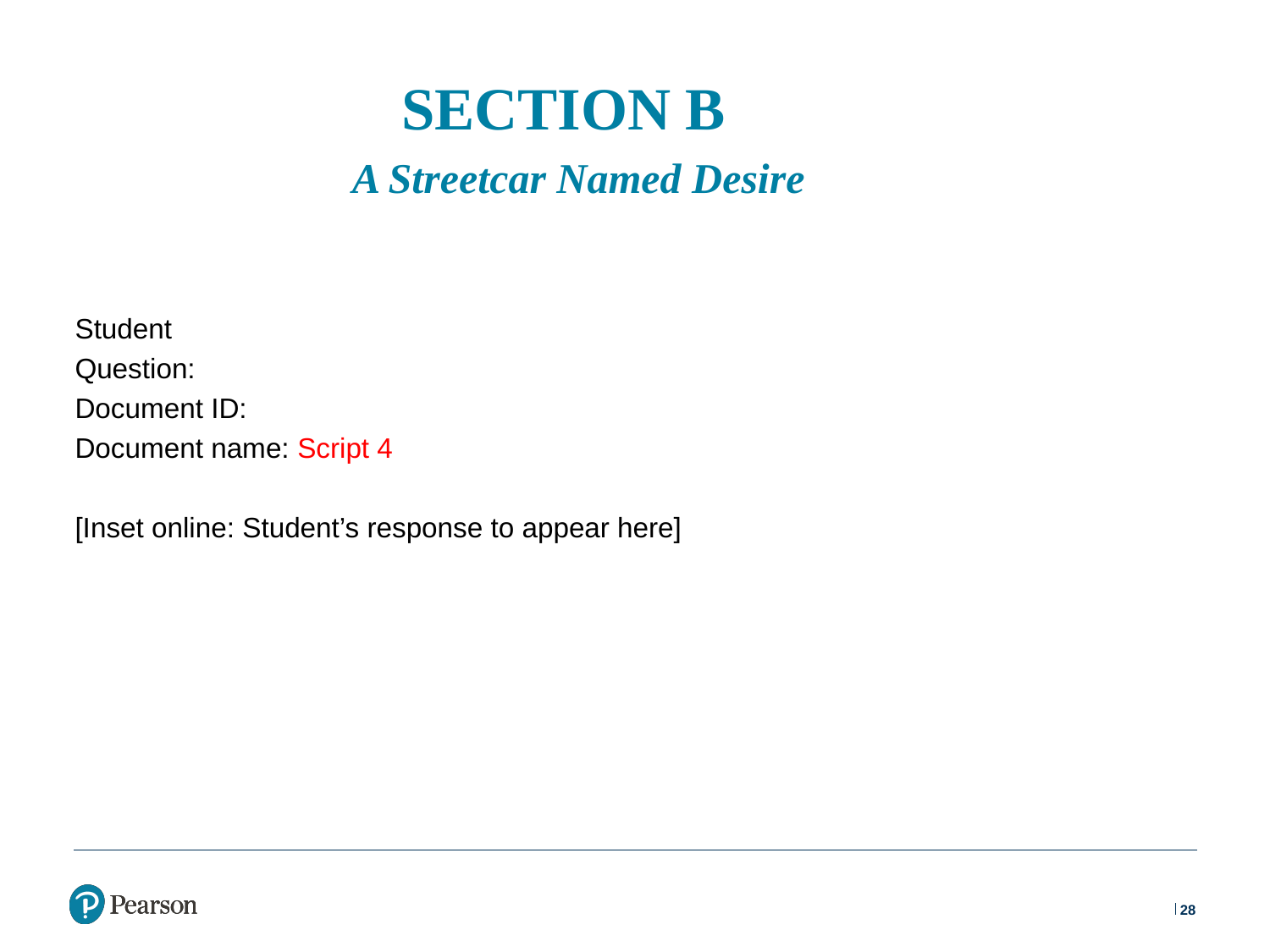

# SECTION B A Streetcar Named Desire
Student
Question:
Document ID:
Document name: Script 4

[Inset online: Student’s response to appear here]

28